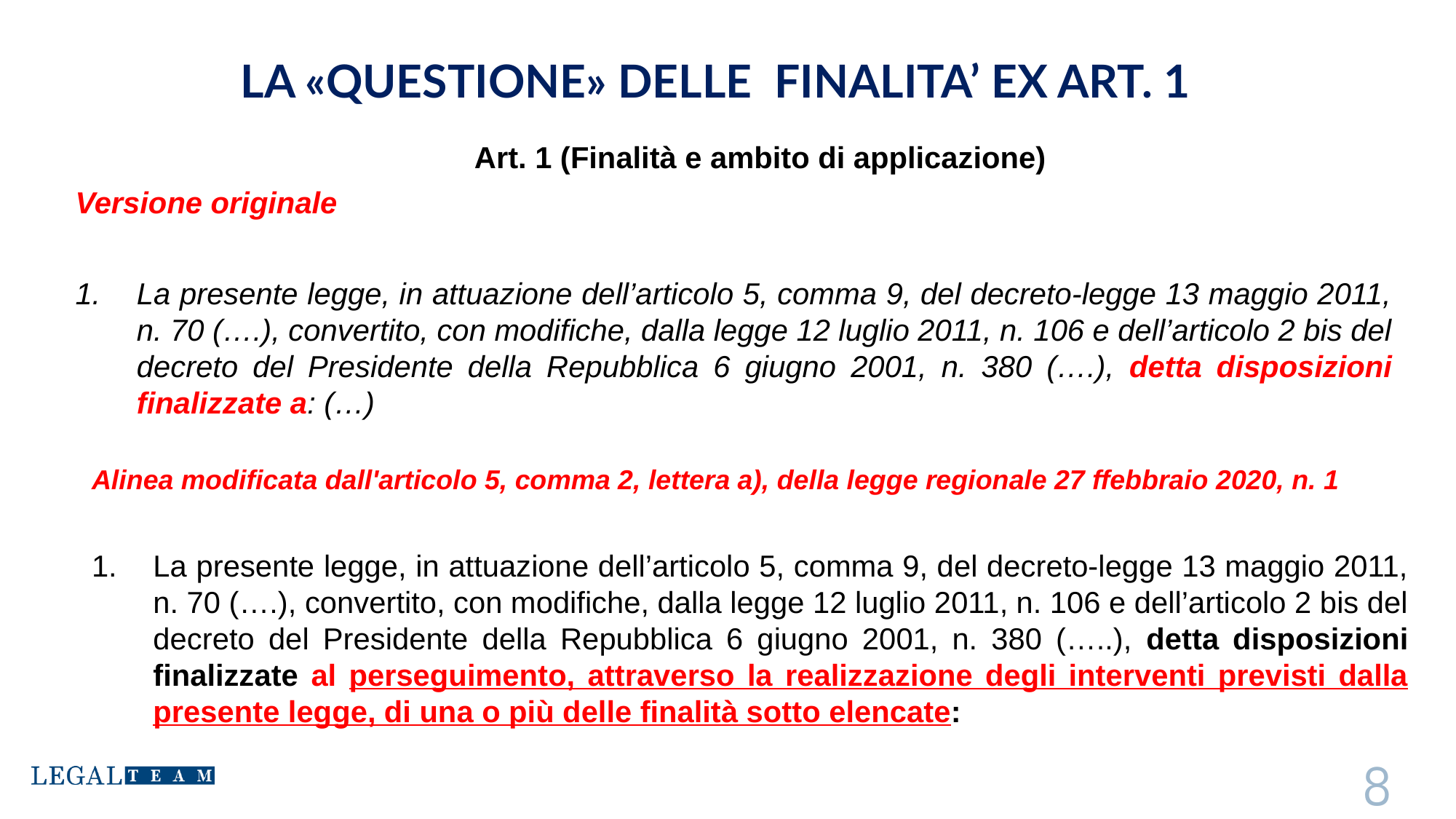

# La «questione» delle  finalita’ ex art. 1
	Art. 1 (Finalità e ambito di applicazione)
Versione originale

La presente legge, in attuazione dell’articolo 5, comma 9, del decreto-legge 13 maggio 2011, n. 70 (….), convertito, con modifiche, dalla legge 12 luglio 2011, n. 106 e dell’articolo 2 bis del decreto del Presidente della Repubblica 6 giugno 2001, n. 380 (….), detta disposizioni finalizzate a: (…)
Alinea modificata dall'articolo 5, comma 2, lettera a), della legge regionale 27 ffebbraio 2020, n. 1

La presente legge, in attuazione dell’articolo 5, comma 9, del decreto-legge 13 maggio 2011, n. 70 (….), convertito, con modifiche, dalla legge 12 luglio 2011, n. 106 e dell’articolo 2 bis del decreto del Presidente della Repubblica 6 giugno 2001, n. 380 (…..), detta disposizioni finalizzate al perseguimento, attraverso la realizzazione degli interventi previsti dalla presente legge, di una o più delle finalità sotto elencate:

8